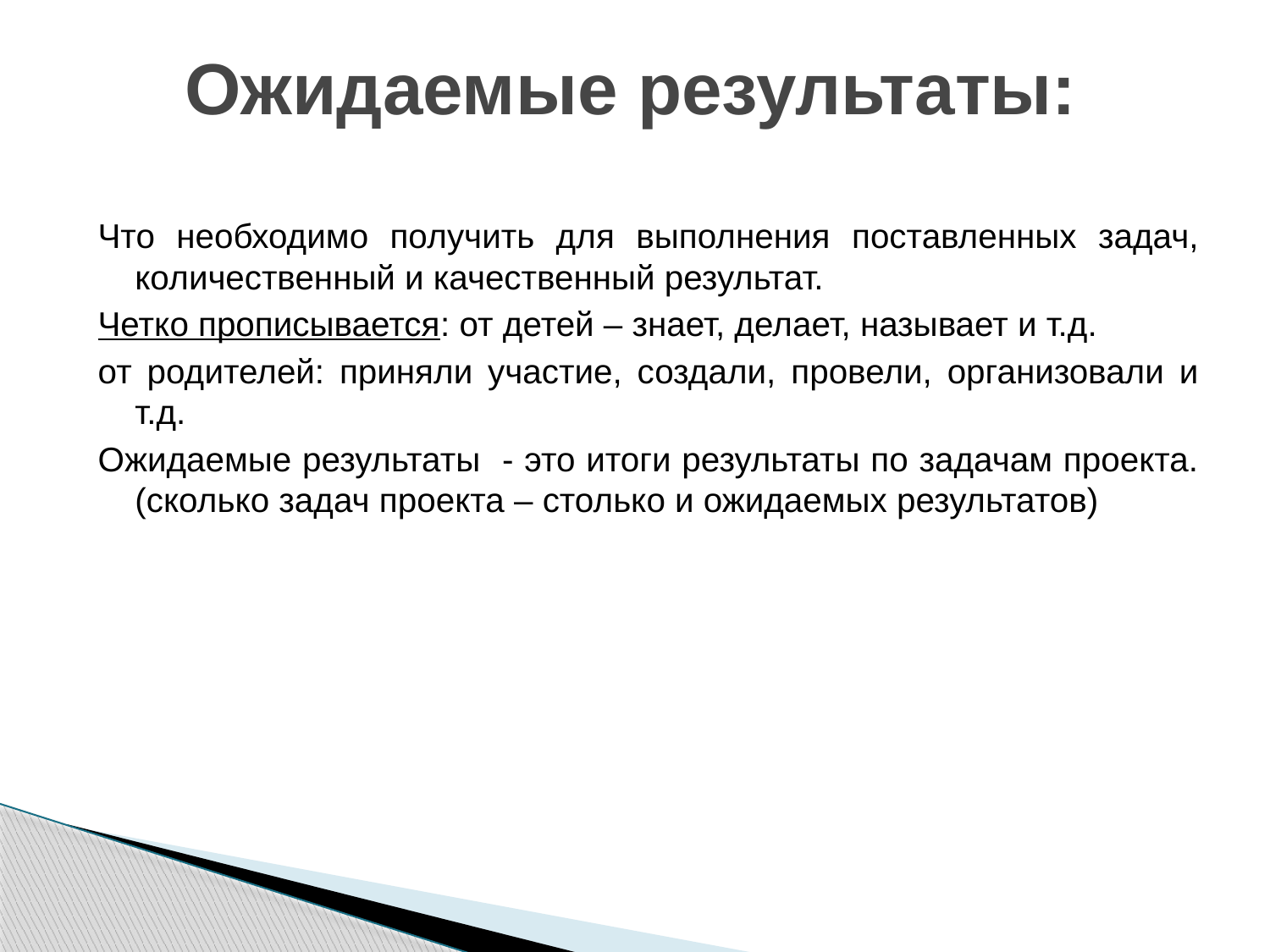

# Ожидаемые результаты:
Что необходимо получить для выполнения поставленных задач, количественный и качественный результат.
Четко прописывается: от детей – знает, делает, называет и т.д.
от родителей: приняли участие, создали, провели, организовали и т.д.
Ожидаемые результаты  - это итоги результаты по задачам проекта. (сколько задач проекта – столько и ожидаемых результатов)